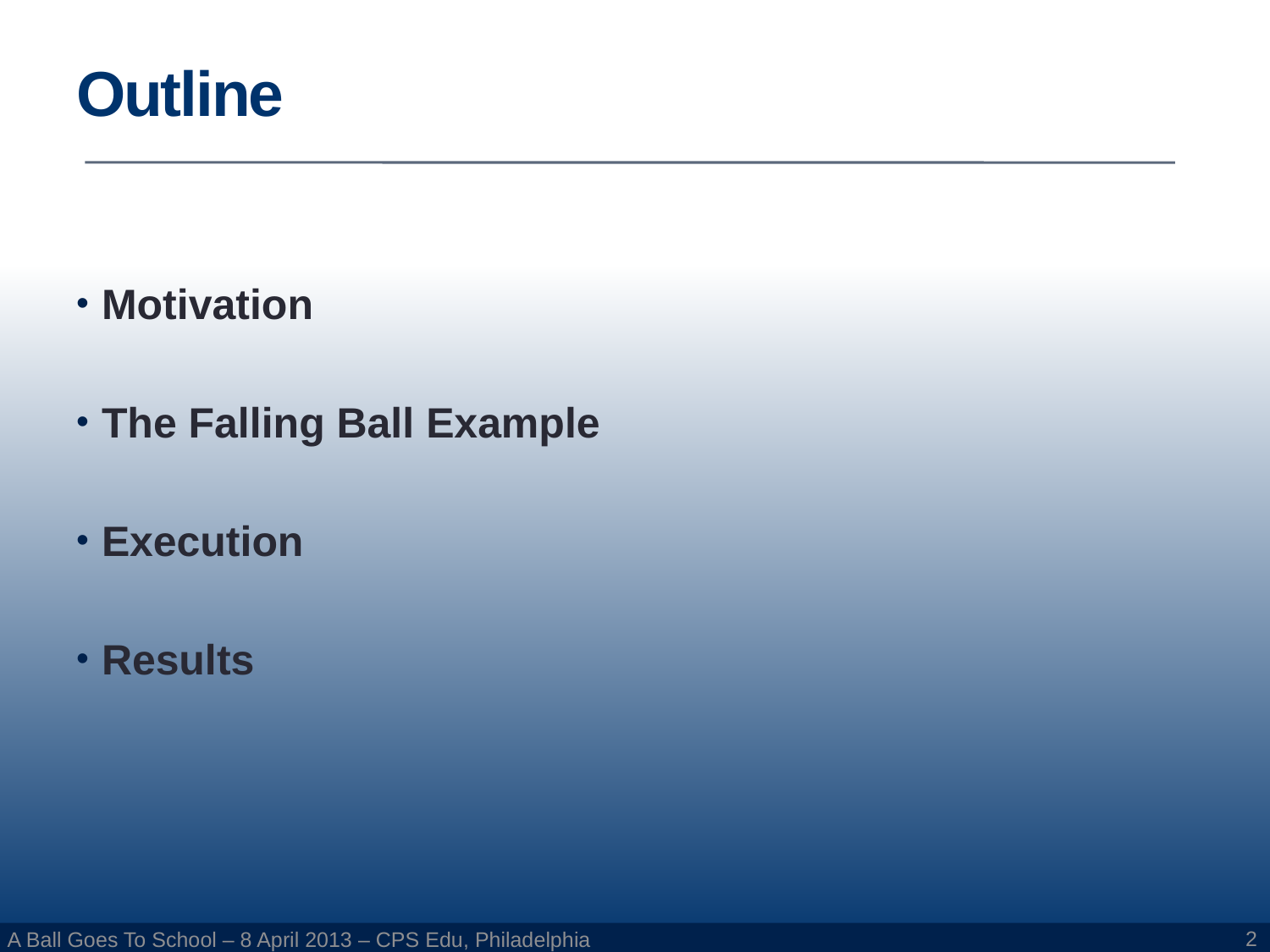

# Outline

Motivation

The Falling Ball Example

Execution

Results